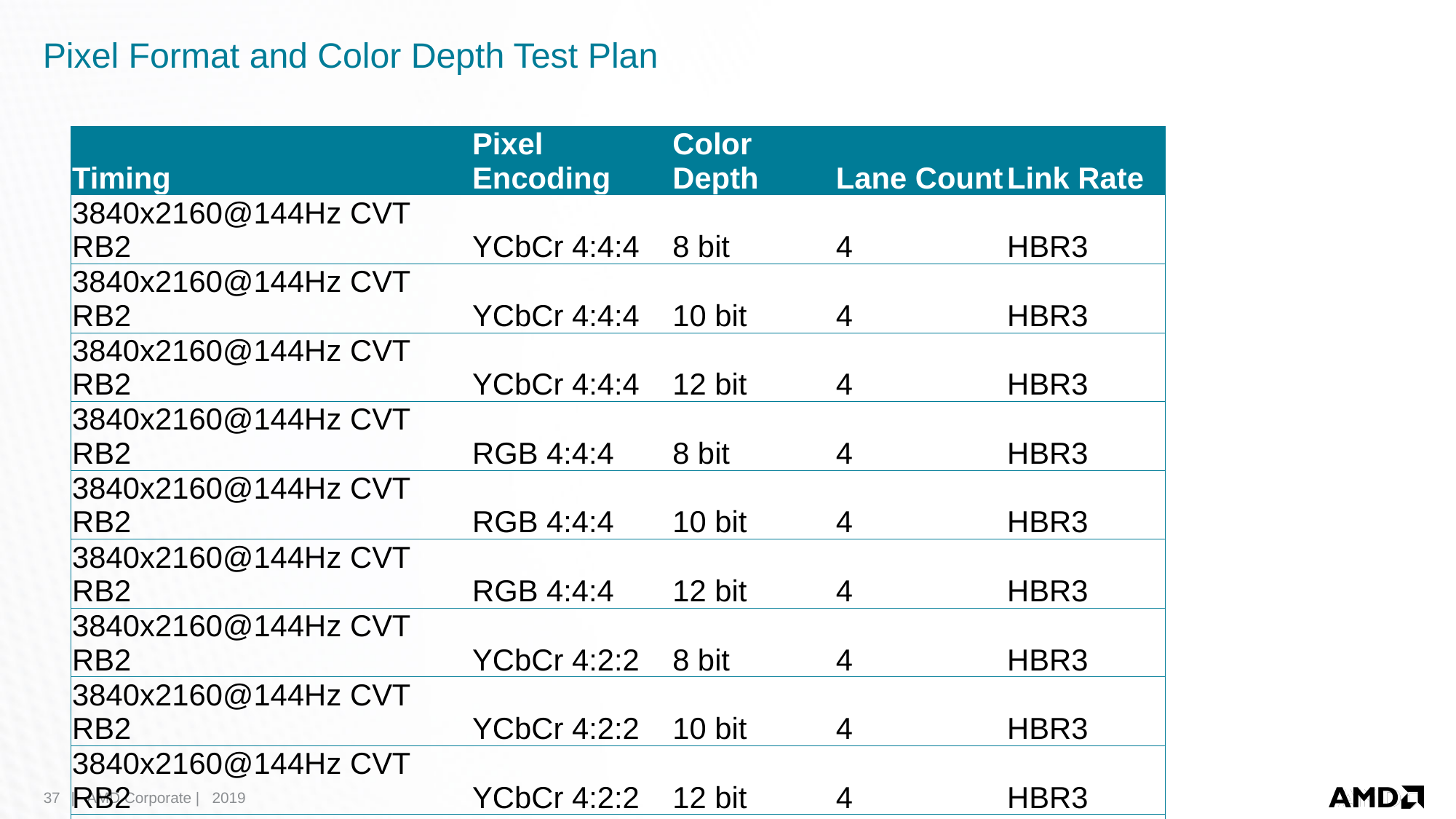

# Pixel Format and Color Depth Test Plan
| Timing | Pixel Encoding | Color Depth | Lane Count | Link Rate |
| --- | --- | --- | --- | --- |
| 3840x2160@144Hz CVT RB2 | YCbCr 4:4:4 | 8 bit | 4 | HBR3 |
| 3840x2160@144Hz CVT RB2 | YCbCr 4:4:4 | 10 bit | 4 | HBR3 |
| 3840x2160@144Hz CVT RB2 | YCbCr 4:4:4 | 12 bit | 4 | HBR3 |
| 3840x2160@144Hz CVT RB2 | RGB 4:4:4 | 8 bit | 4 | HBR3 |
| 3840x2160@144Hz CVT RB2 | RGB 4:4:4 | 10 bit | 4 | HBR3 |
| 3840x2160@144Hz CVT RB2 | RGB 4:4:4 | 12 bit | 4 | HBR3 |
| 3840x2160@144Hz CVT RB2 | YCbCr 4:2:2 | 8 bit | 4 | HBR3 |
| 3840x2160@144Hz CVT RB2 | YCbCr 4:2:2 | 10 bit | 4 | HBR3 |
| 3840x2160@144Hz CVT RB2 | YCbCr 4:2:2 | 12 bit | 4 | HBR3 |
| 3840x2160@144Hz CVT RB2 | YCbCr 4:2:0 | 8 bit | 2 | HBR3 |
37
|   AMD Corporate |   2019